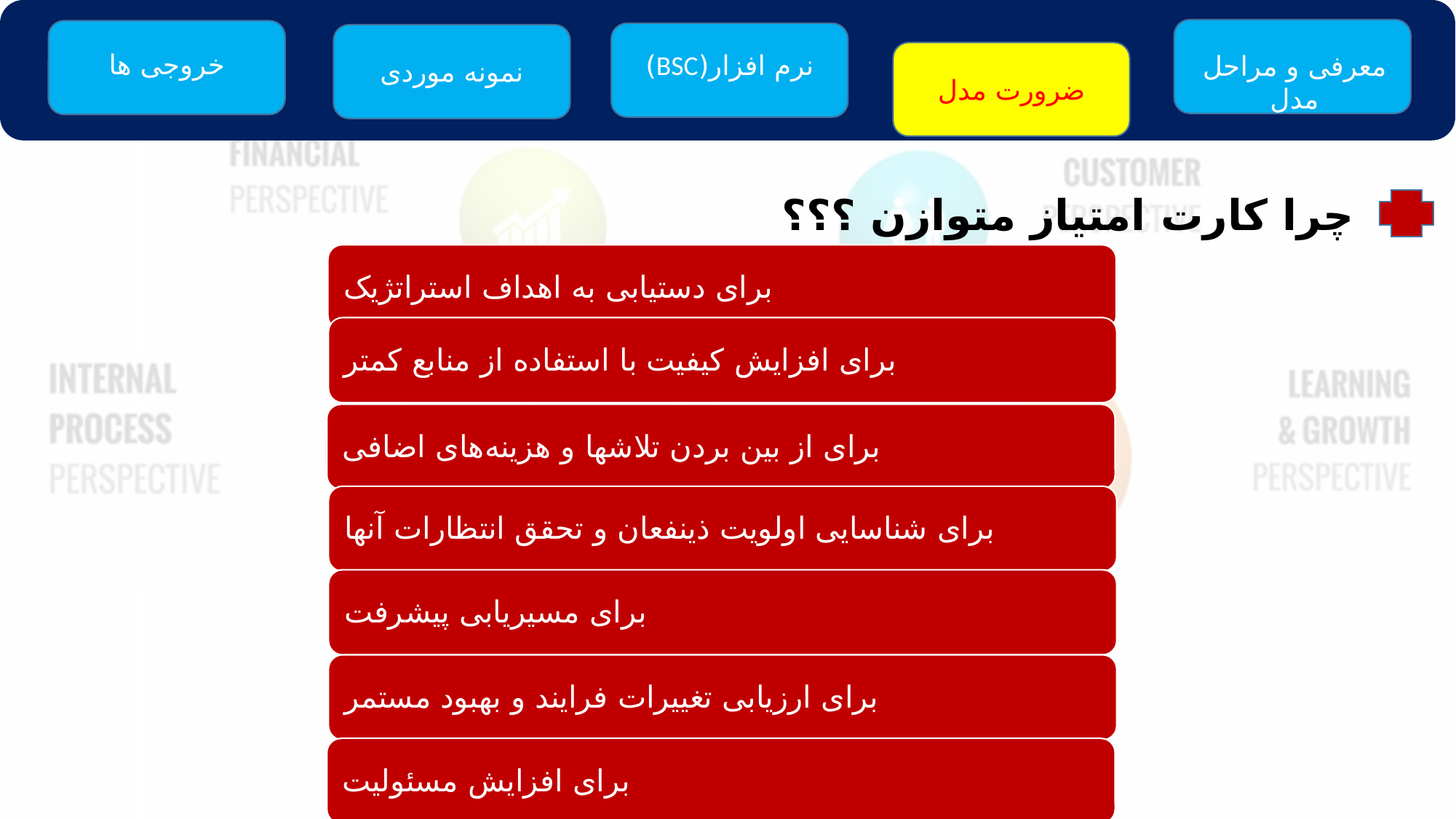

خروجی ها

نرم افزار(BSC)
معرفی و مراحل مدل
نمونه موردی
ضرورت مدل
چرا کارت امتیاز متوازن ؟؟؟

برای دستیابی به اهداف استراتژیک

برای شناسایی اولویت ذینفعان و تحقق انتظارات آنها
برای مسیریابی پیشرفت
برای ارزیابی تغییرات فرایند و بهبود مستمر
برای افزایش مسئولیت